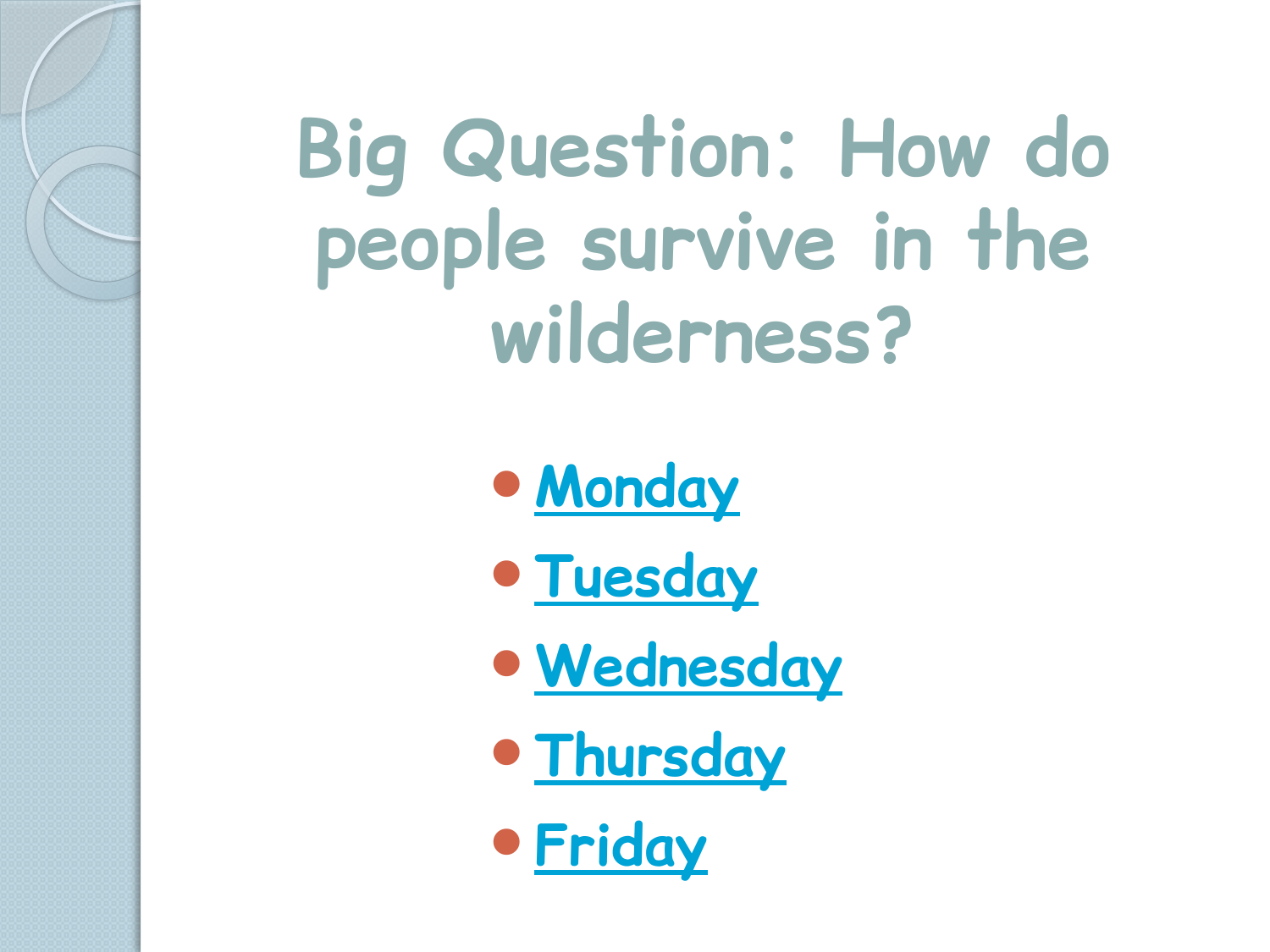

# Big Question: How do people survive in the wilderness?
Monday
Tuesday
Wednesday
Thursday
Friday